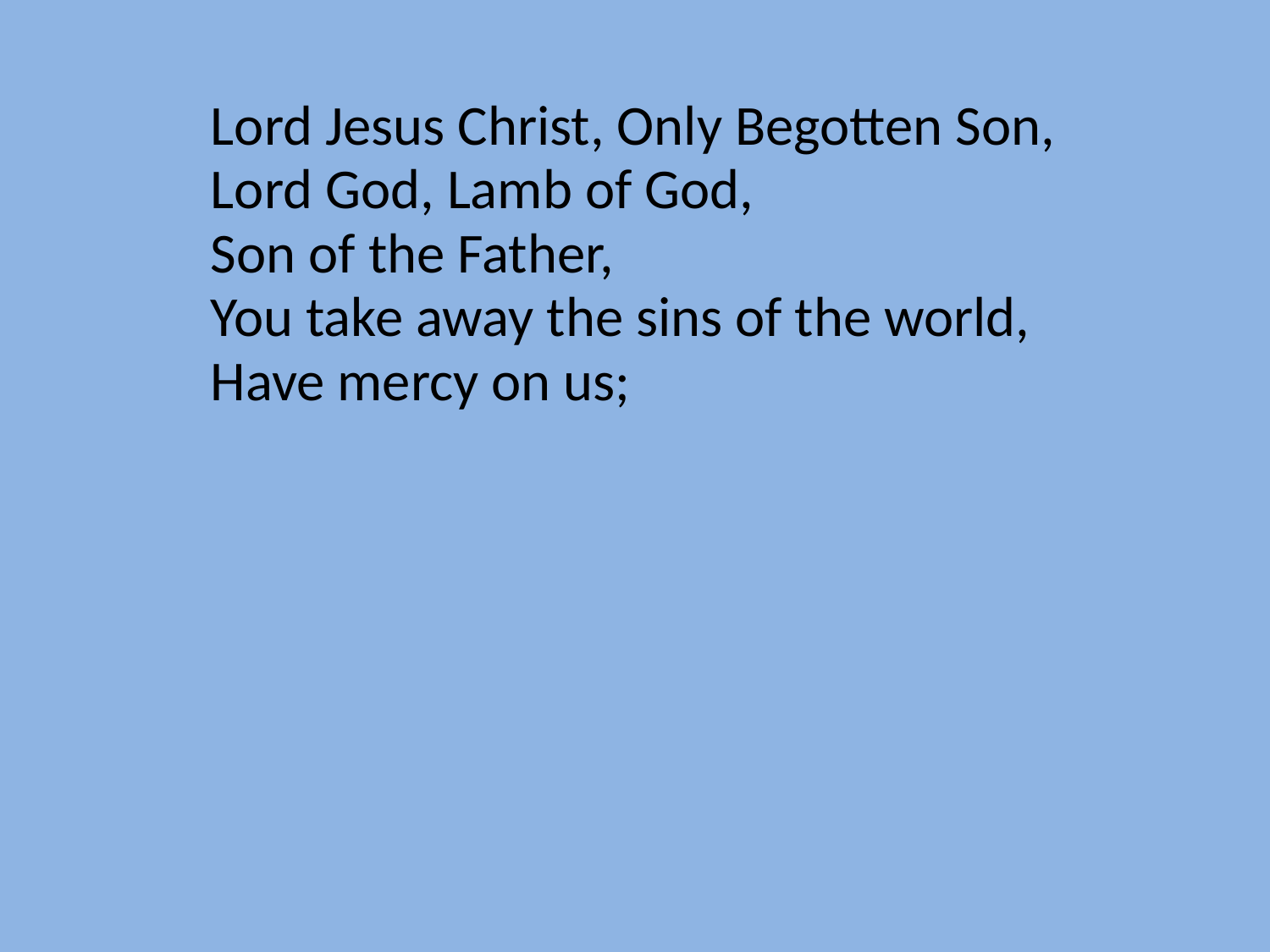

Lord Jesus Christ, Only Begotten Son,
Lord God, Lamb of God,
Son of the Father,
You take away the sins of the world,
Have mercy on us;